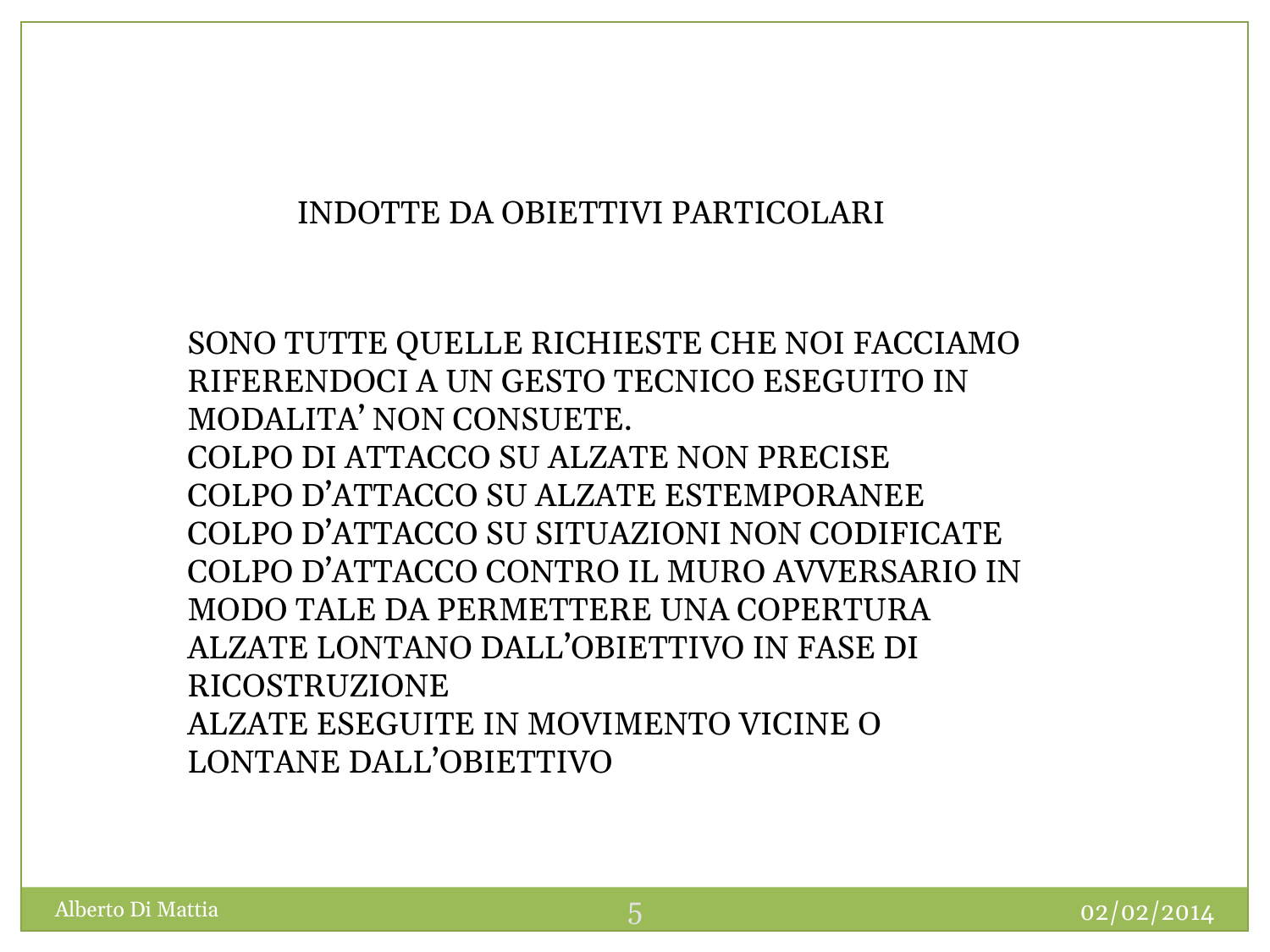

INDOTTE DA OBIETTIVI PARTICOLARI
SONO TUTTE QUELLE RICHIESTE CHE NOI FACCIAMO RIFERENDOCI A UN GESTO TECNICO ESEGUITO IN MODALITA’ NON CONSUETE.
COLPO DI ATTACCO SU ALZATE NON PRECISE
COLPO D’ATTACCO SU ALZATE ESTEMPORANEE
COLPO D’ATTACCO SU SITUAZIONI NON CODIFICATE
COLPO D’ATTACCO CONTRO IL MURO AVVERSARIO IN MODO TALE DA PERMETTERE UNA COPERTURA
ALZATE LONTANO DALL’OBIETTIVO IN FASE DI RICOSTRUZIONE
ALZATE ESEGUITE IN MOVIMENTO VICINE O LONTANE DALL’OBIETTIVO

5
02/02/2014
Alberto Di Mattia